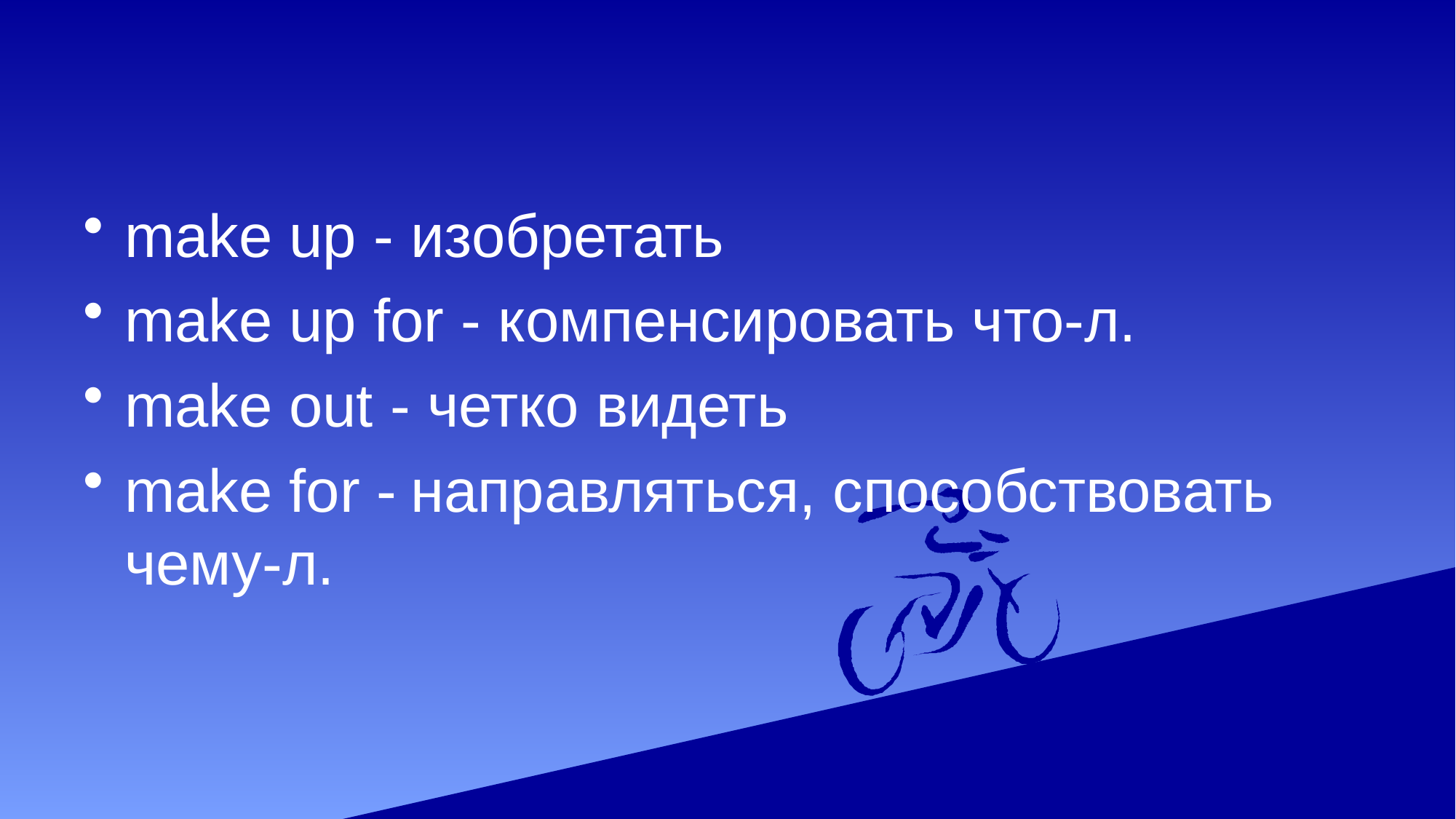

#
make up - изобретать
make up for - компенсировать что-л.
make out - четко видеть
make for - направляться, способствовать чему-л.